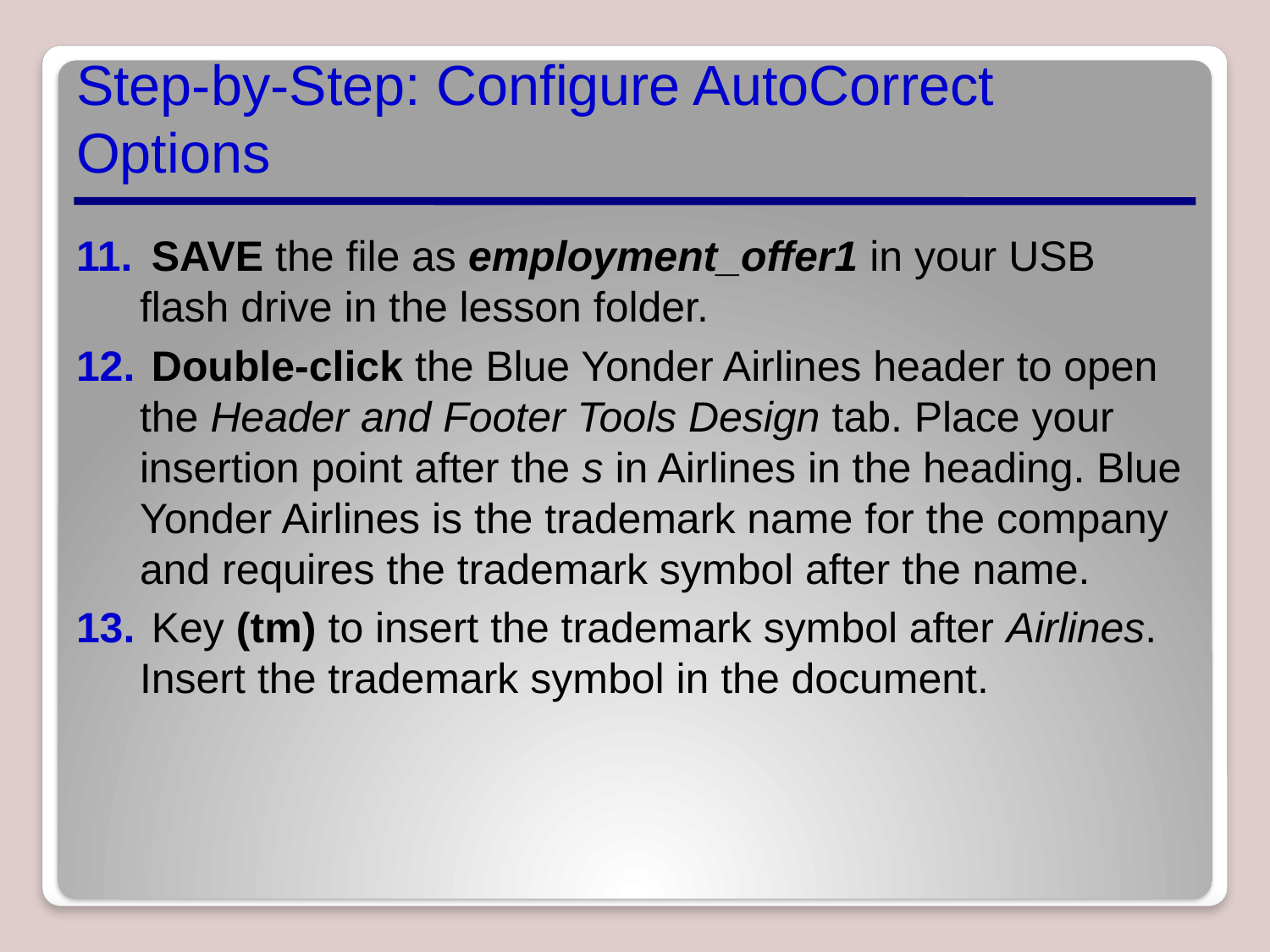

# Step-by-Step: Configure AutoCorrect Options
 SAVE the file as employment_offer1 in your USB flash drive in the lesson folder.
 Double-click the Blue Yonder Airlines header to open the Header and Footer Tools Design tab. Place your insertion point after the s in Airlines in the heading. Blue Yonder Airlines is the trademark name for the company and requires the trademark symbol after the name.
 Key (tm) to insert the trademark symbol after Airlines. Insert the trademark symbol in the document.